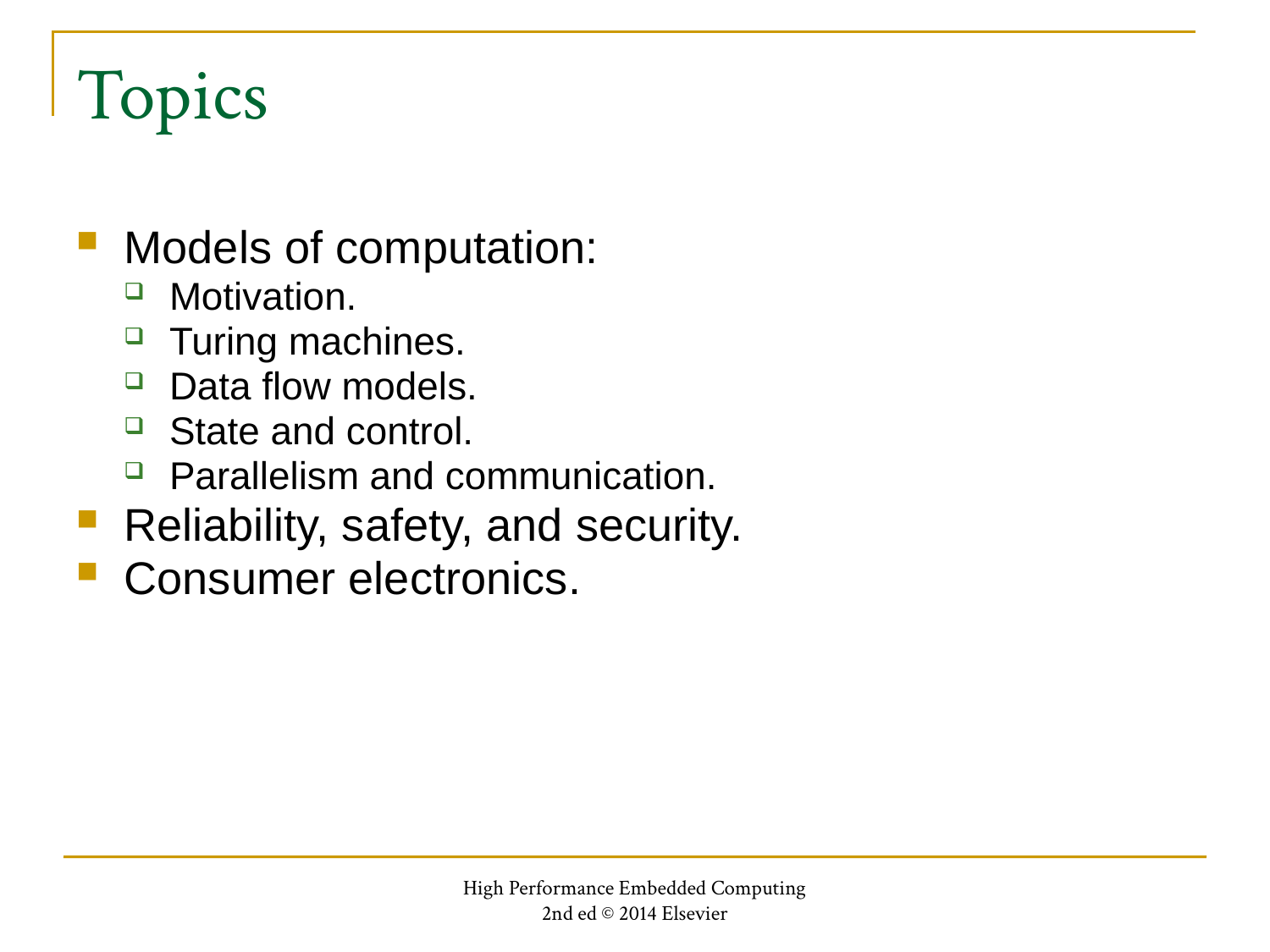

# Topics
Models of computation:
Motivation.
Turing machines.
Data flow models.
State and control.
Parallelism and communication.
Reliability, safety, and security.
Consumer electronics.
High Performance Embedded Computing 2nd ed © 2014 Elsevier